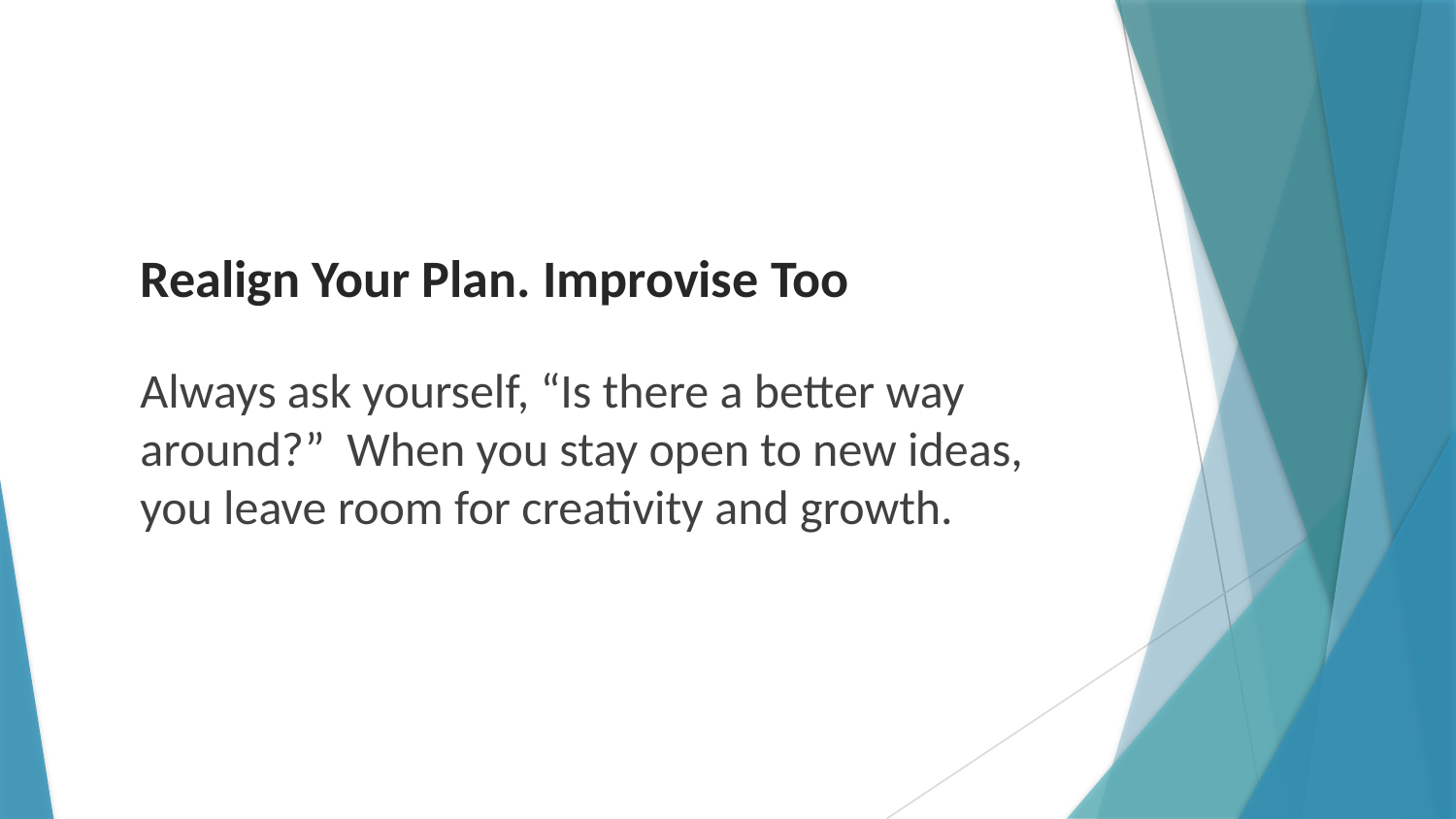

# Realign Your Plan. Improvise Too
Always ask yourself, “Is there a better way around?”  When you stay open to new ideas, you leave room for creativity and growth.